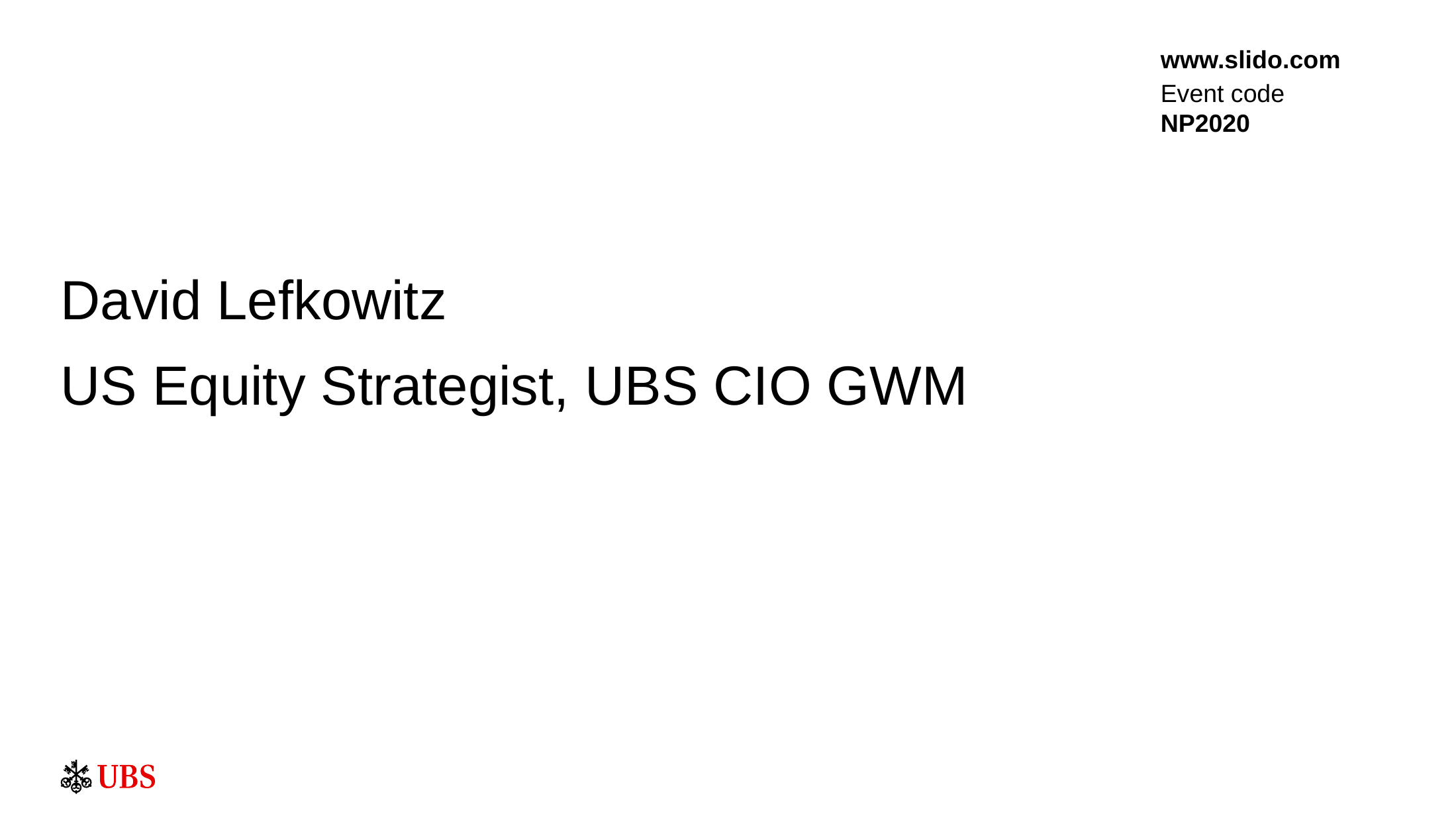

www.slido.com
Event code NP2020
David Lefkowitz
US Equity Strategist, UBS CIO GWM